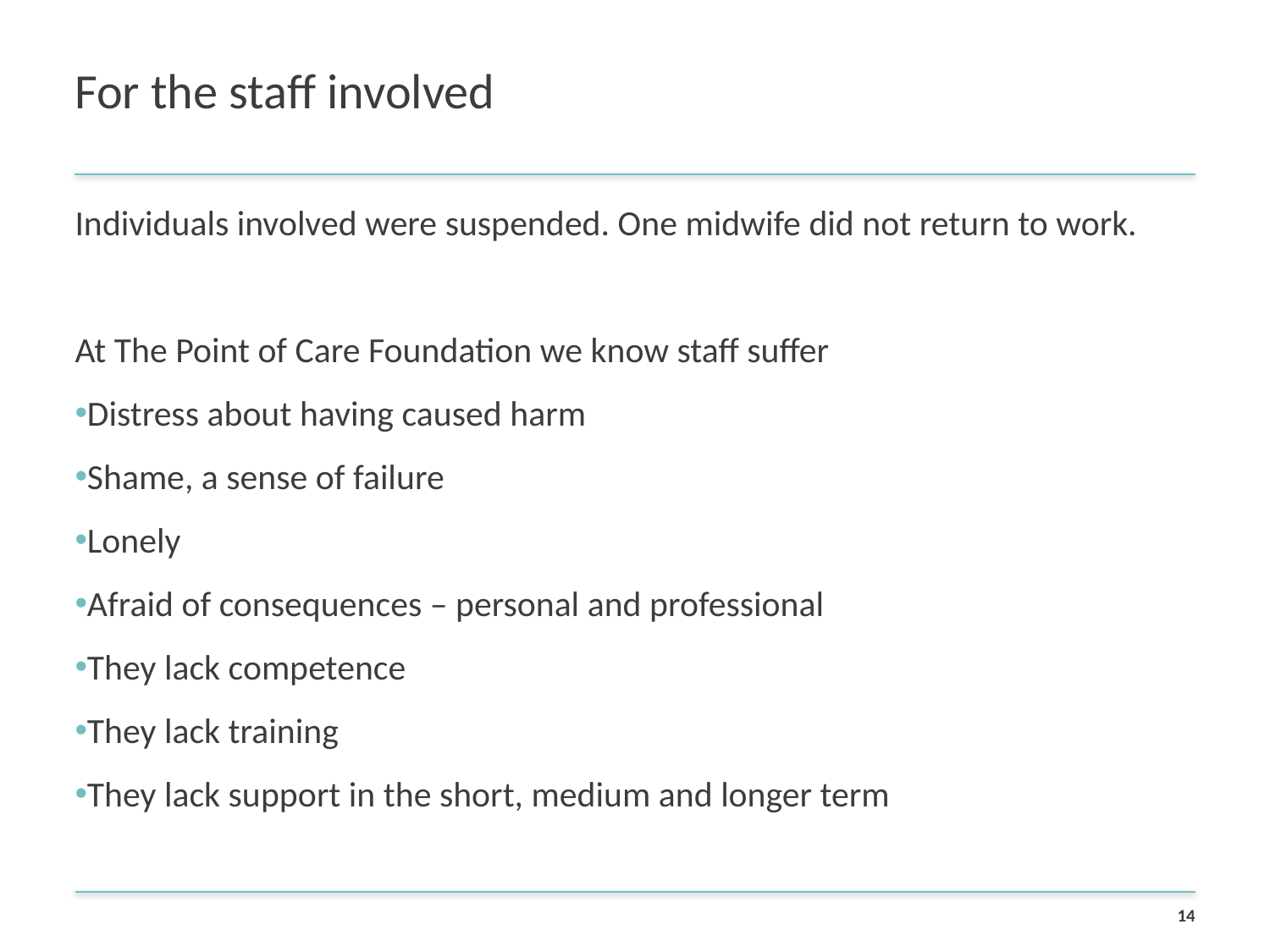

# For the staff involved
Individuals involved were suspended. One midwife did not return to work.

At The Point of Care Foundation we know staff suffer
Distress about having caused harm
Shame, a sense of failure
Lonely
Afraid of consequences – personal and professional
They lack competence
They lack training
They lack support in the short, medium and longer term